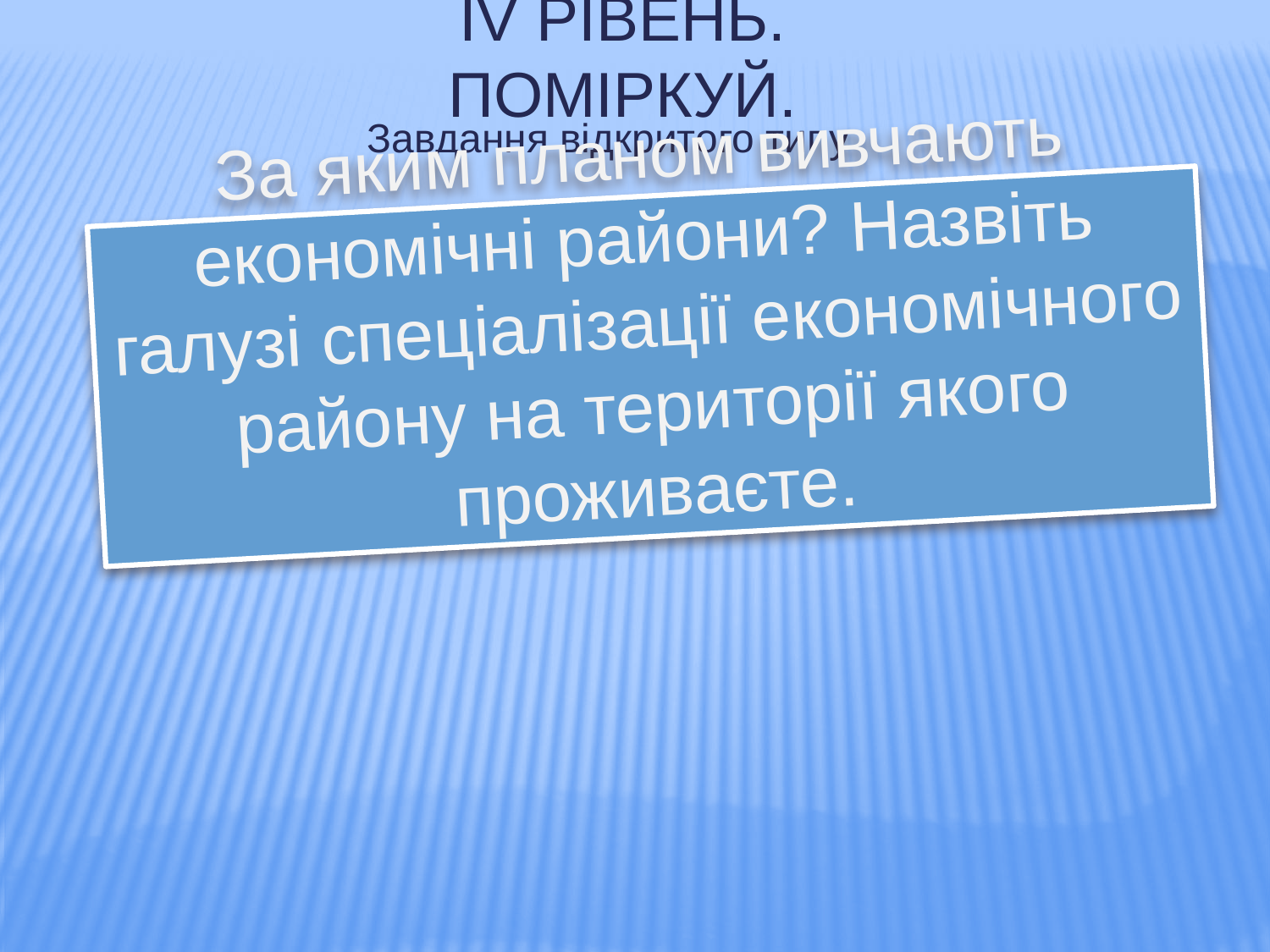

IV рівень. Поміркуй.
Завдання відкритого типу
За яким планом вивчають економічні райони? Назвіть галузі спеціалізації економічного району на території якого проживаєте.